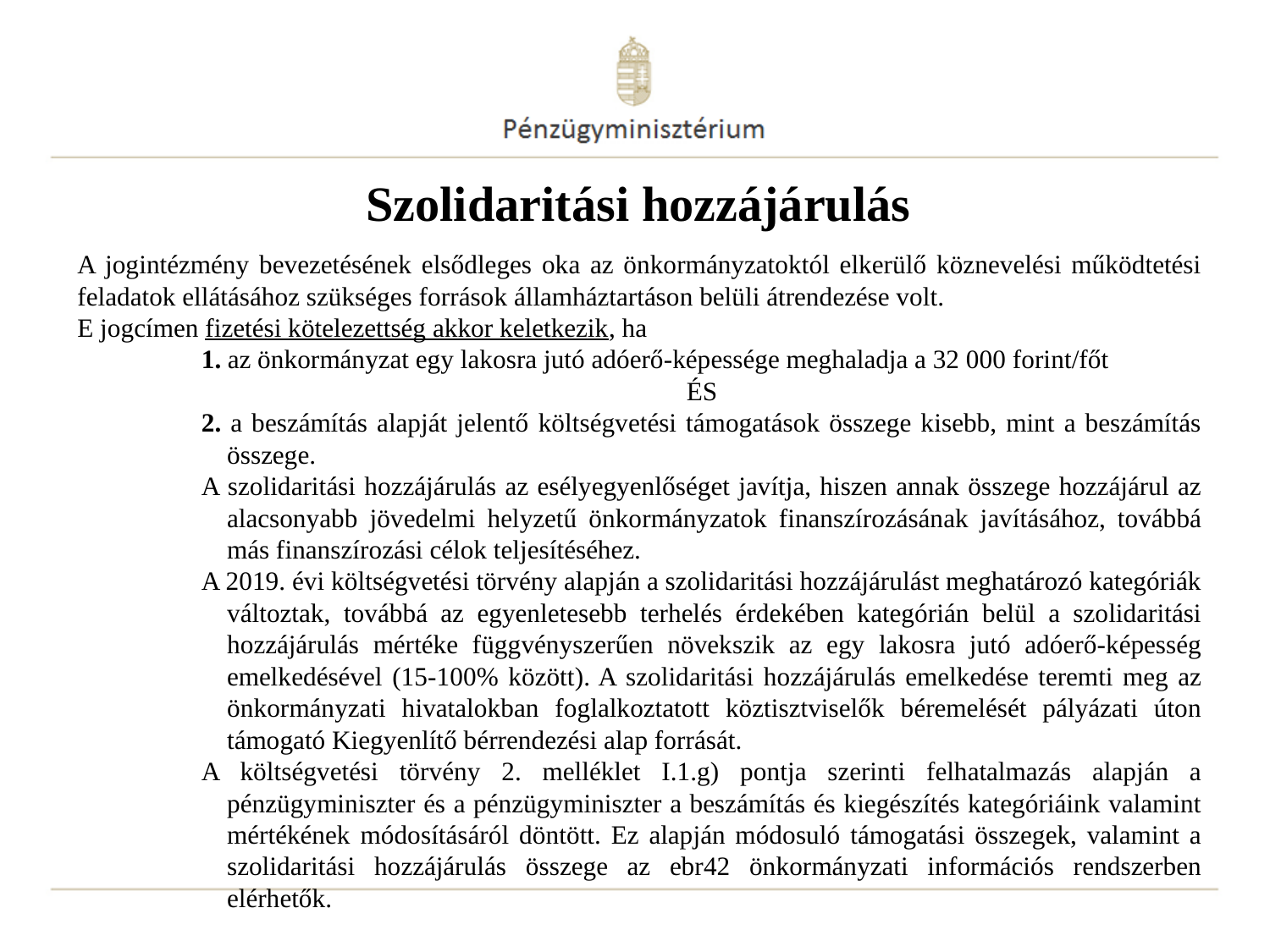

Szolidaritási hozzájárulás
A jogintézmény bevezetésének elsődleges oka az önkormányzatoktól elkerülő köznevelési működtetési feladatok ellátásához szükséges források államháztartáson belüli átrendezése volt.
E jogcímen fizetési kötelezettség akkor keletkezik, ha
1. az önkormányzat egy lakosra jutó adóerő-képessége meghaladja a 32 000 forint/főt
ÉS
2. a beszámítás alapját jelentő költségvetési támogatások összege kisebb, mint a beszámítás összege.
A szolidaritási hozzájárulás az esélyegyenlőséget javítja, hiszen annak összege hozzájárul az alacsonyabb jövedelmi helyzetű önkormányzatok finanszírozásának javításához, továbbá más finanszírozási célok teljesítéséhez.
A 2019. évi költségvetési törvény alapján a szolidaritási hozzájárulást meghatározó kategóriák változtak, továbbá az egyenletesebb terhelés érdekében kategórián belül a szolidaritási hozzájárulás mértéke függvényszerűen növekszik az egy lakosra jutó adóerő-képesség emelkedésével (15-100% között). A szolidaritási hozzájárulás emelkedése teremti meg az önkormányzati hivatalokban foglalkoztatott köztisztviselők béremelését pályázati úton támogató Kiegyenlítő bérrendezési alap forrását.
A költségvetési törvény 2. melléklet I.1.g) pontja szerinti felhatalmazás alapján a pénzügyminiszter és a pénzügyminiszter a beszámítás és kiegészítés kategóriáink valamint mértékének módosításáról döntött. Ez alapján módosuló támogatási összegek, valamint a szolidaritási hozzájárulás összege az ebr42 önkormányzati információs rendszerben elérhetők.